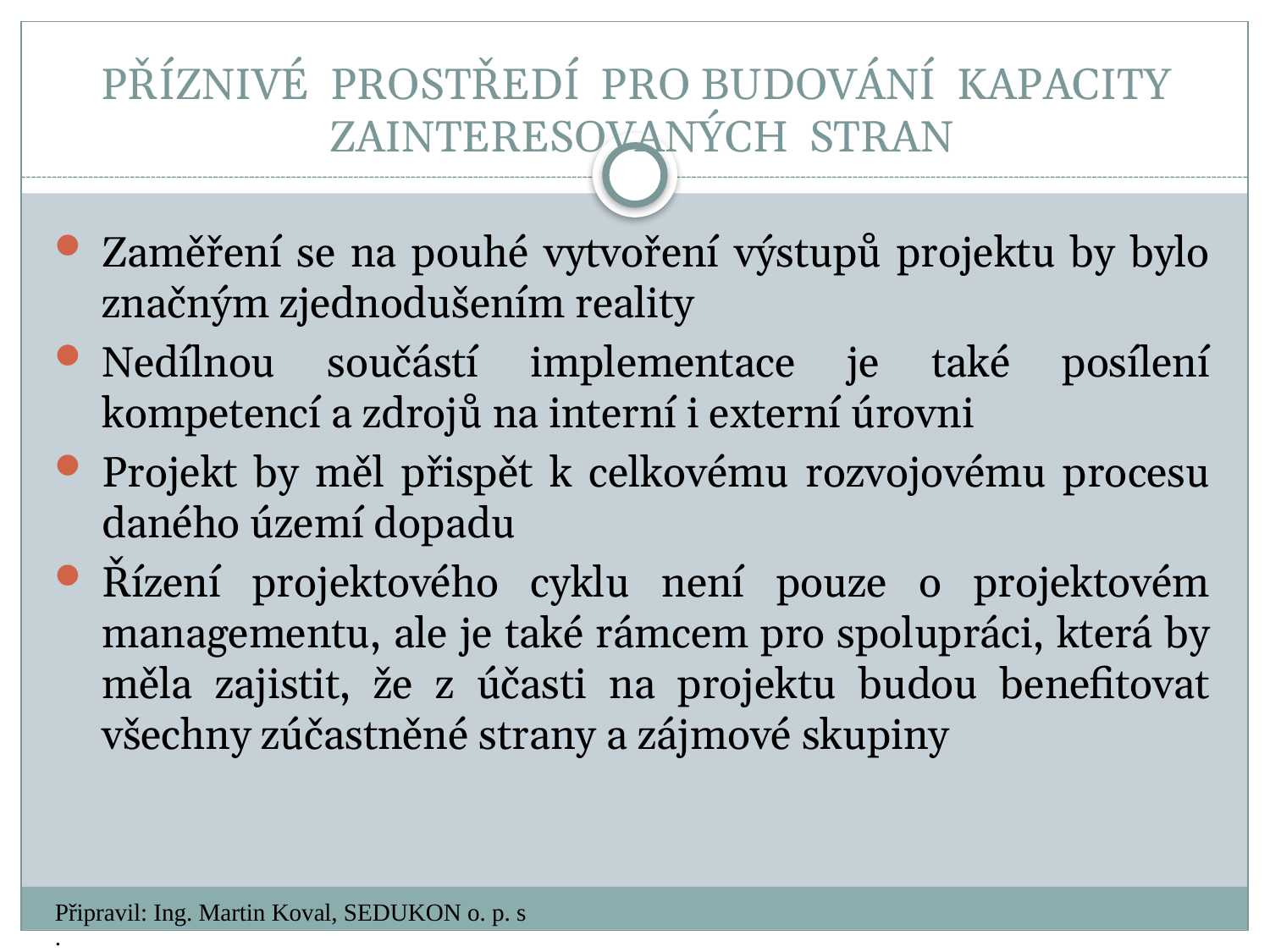

# PŘÍZNIVÉ  PROSTŘEDÍ  PRO BUDOVÁNÍ  KAPACITY  ZAINTERESOVANÝCH  STRAN
Zaměření se na pouhé vytvoření výstupů projektu by bylo značným zjednodušením reality
Nedílnou součástí implementace je také posílení kompetencí a zdrojů na interní i externí úrovni
Projekt by měl přispět k celkovému rozvojovému procesu daného území dopadu
Řízení projektového cyklu není pouze o projektovém managementu, ale je také rámcem pro spolupráci, která by měla zajistit, že z účasti na projektu budou benefitovat všechny zúčastněné strany a zájmové skupiny
Připravil: Ing. Martin Koval, SEDUKON o. p. s.